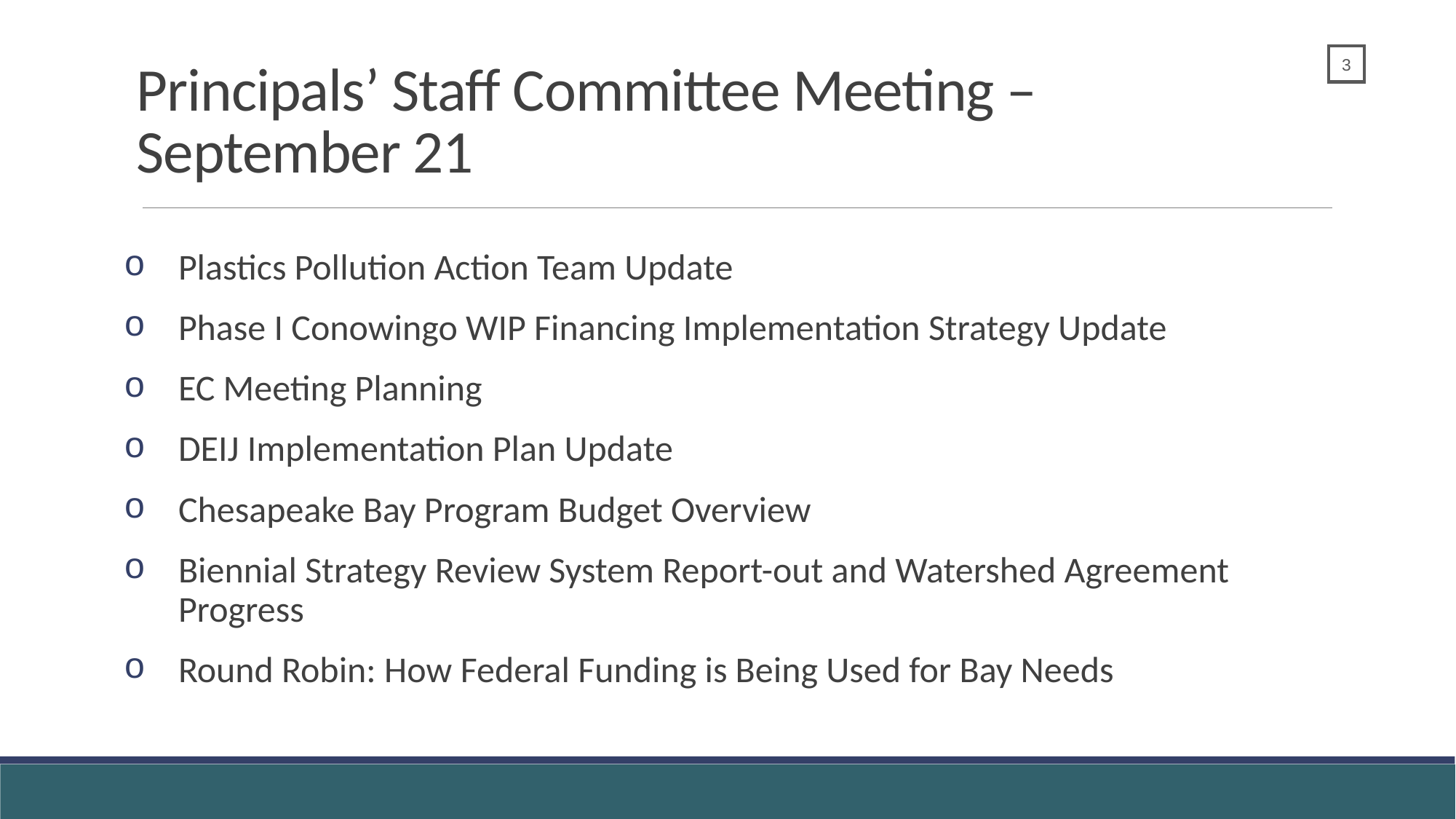

Principals’ Staff Committee Meeting –
September 21
Plastics Pollution Action Team Update
Phase I Conowingo WIP Financing Implementation Strategy Update
EC Meeting Planning
DEIJ Implementation Plan Update
Chesapeake Bay Program Budget Overview
Biennial Strategy Review System Report-out and Watershed Agreement Progress
Round Robin: How Federal Funding is Being Used for Bay Needs